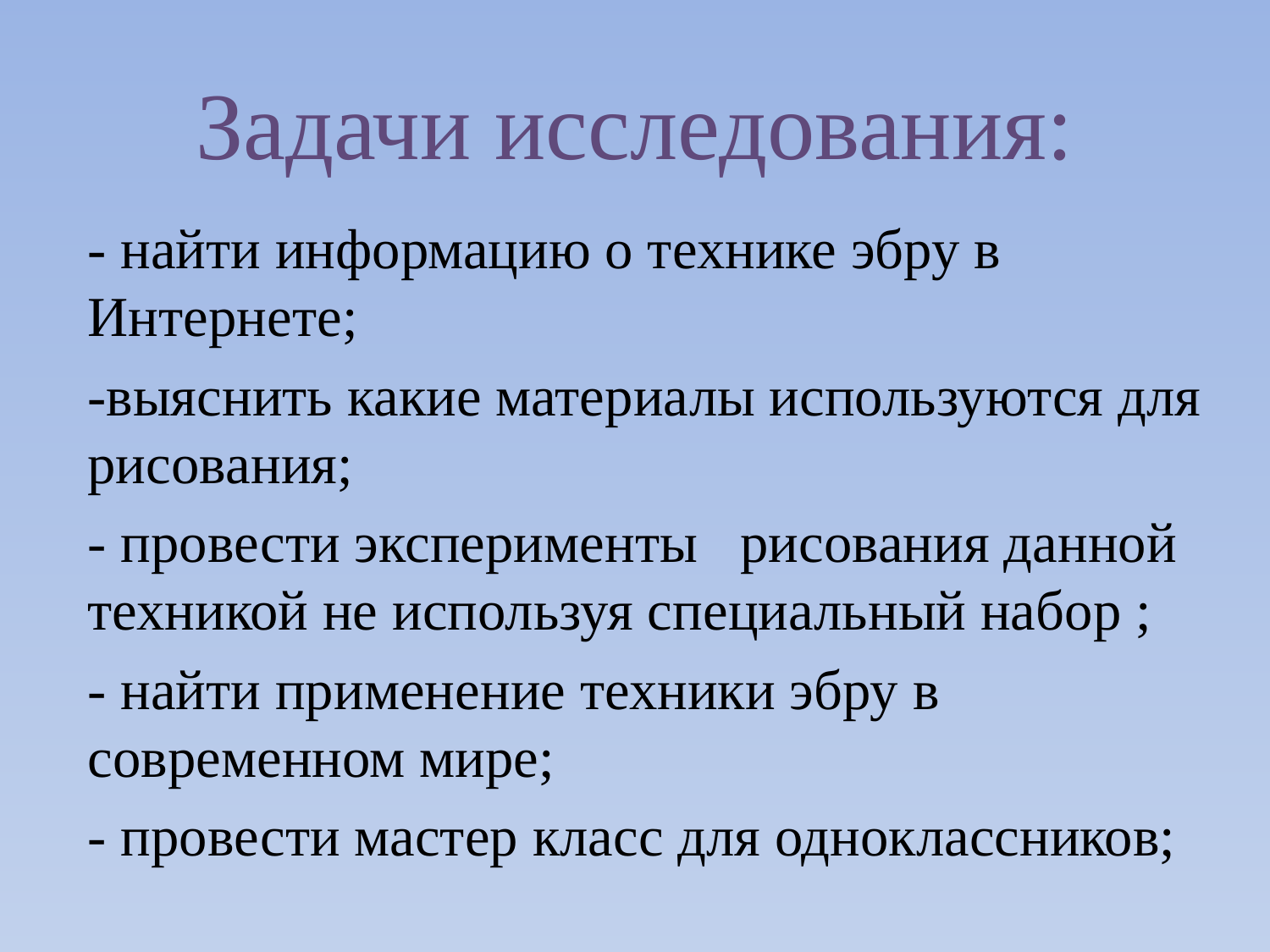

# Задачи исследования:
- найти информацию о технике эбру в Интернете;
-выяснить какие материалы используются для рисования;
- провести эксперименты   рисования данной техникой не используя специальный набор ;
- найти применение техники эбру в современном мире;
- провести мастер класс для одноклассников;